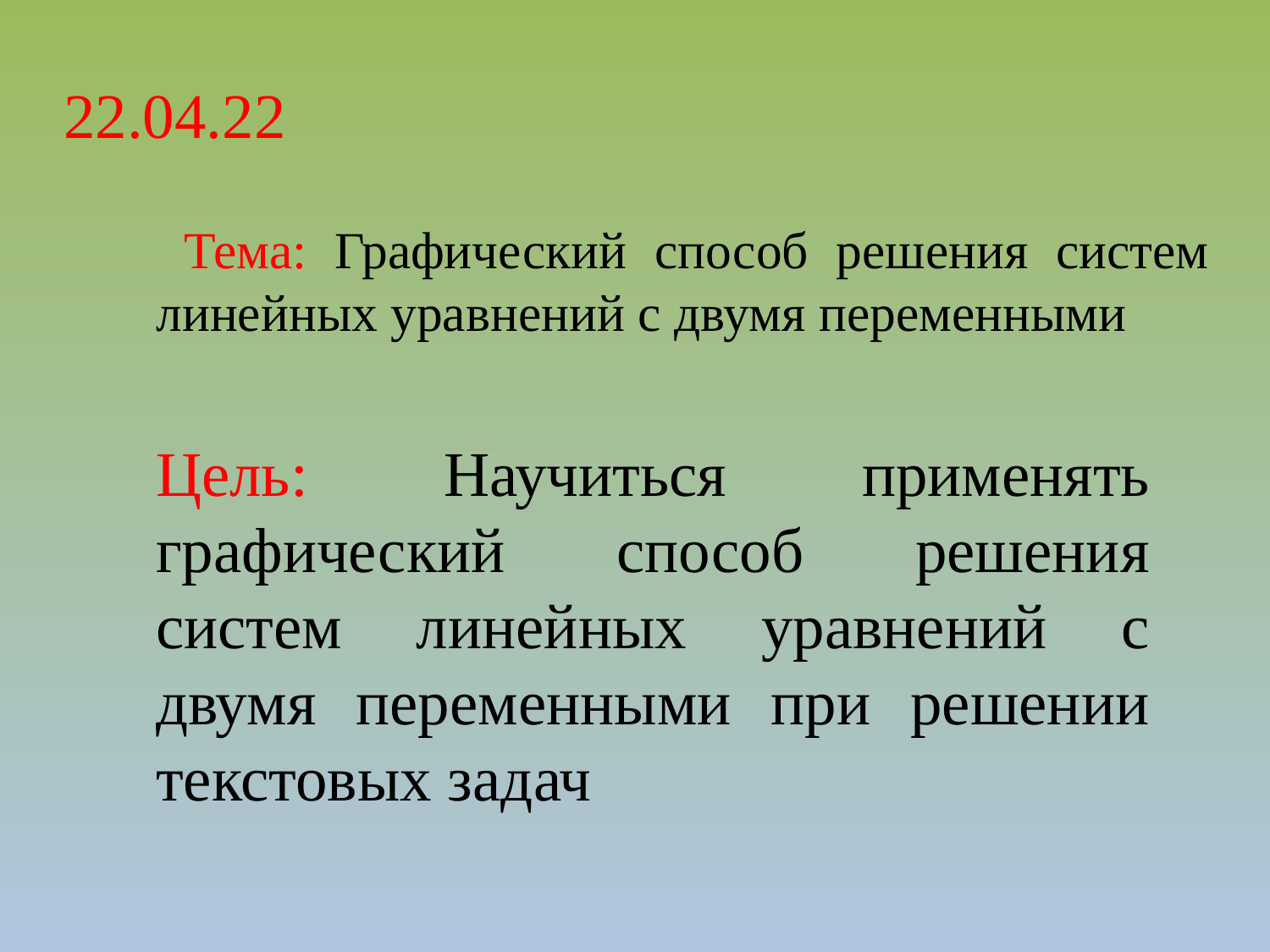

22.04.22
# Тема: Графический способ решения систем линейных уравнений с двумя переменными
Цель: Научиться применять графический способ решения систем линейных уравнений с двумя переменными при решении текстовых задач